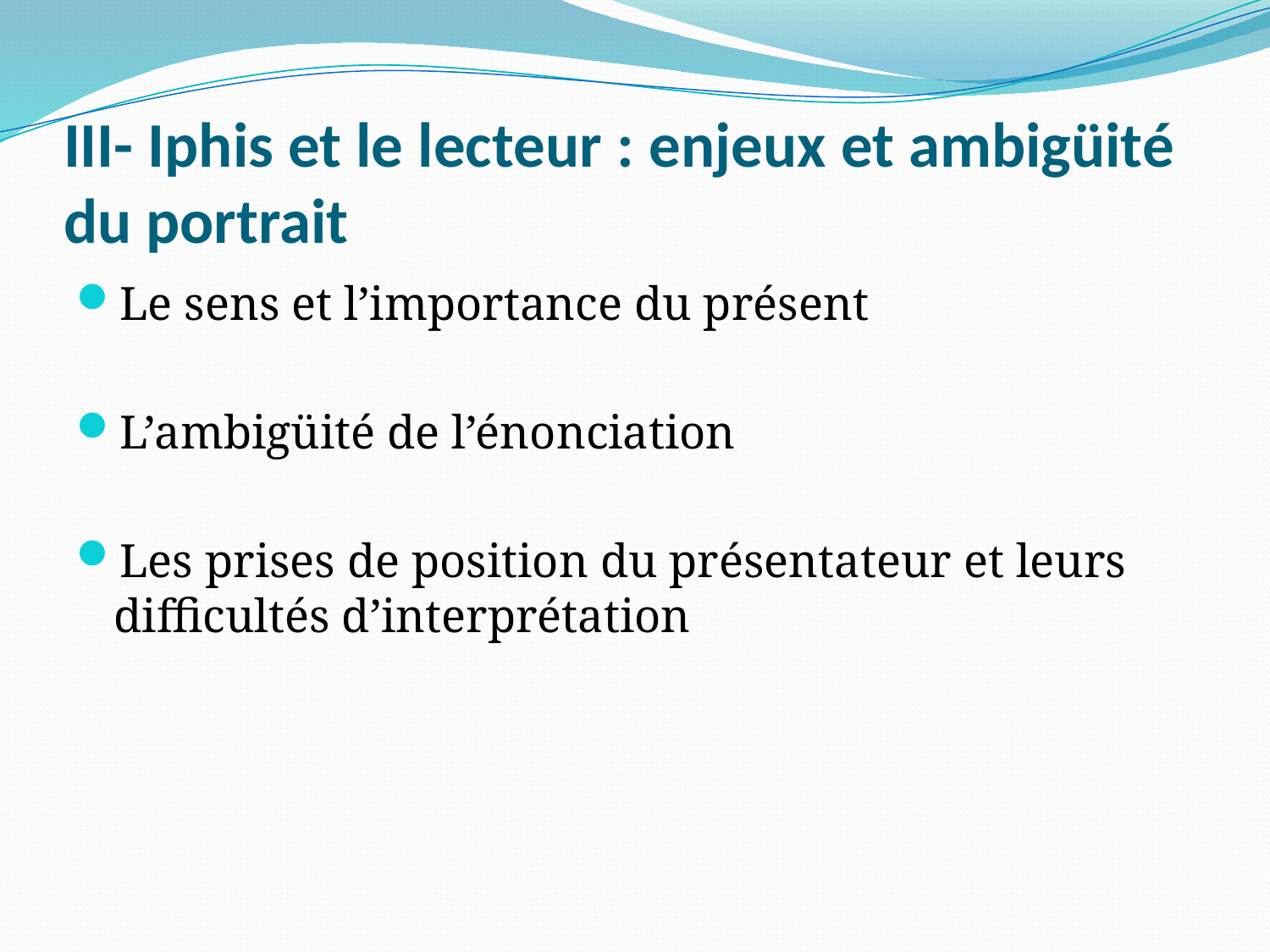

# III- Iphis et le lecteur : enjeux et ambigüité du portrait
Le sens et l’importance du présent

L’ambigüité de l’énonciation

Les prises de position du présentateur et leurs difficultés d’interprétation